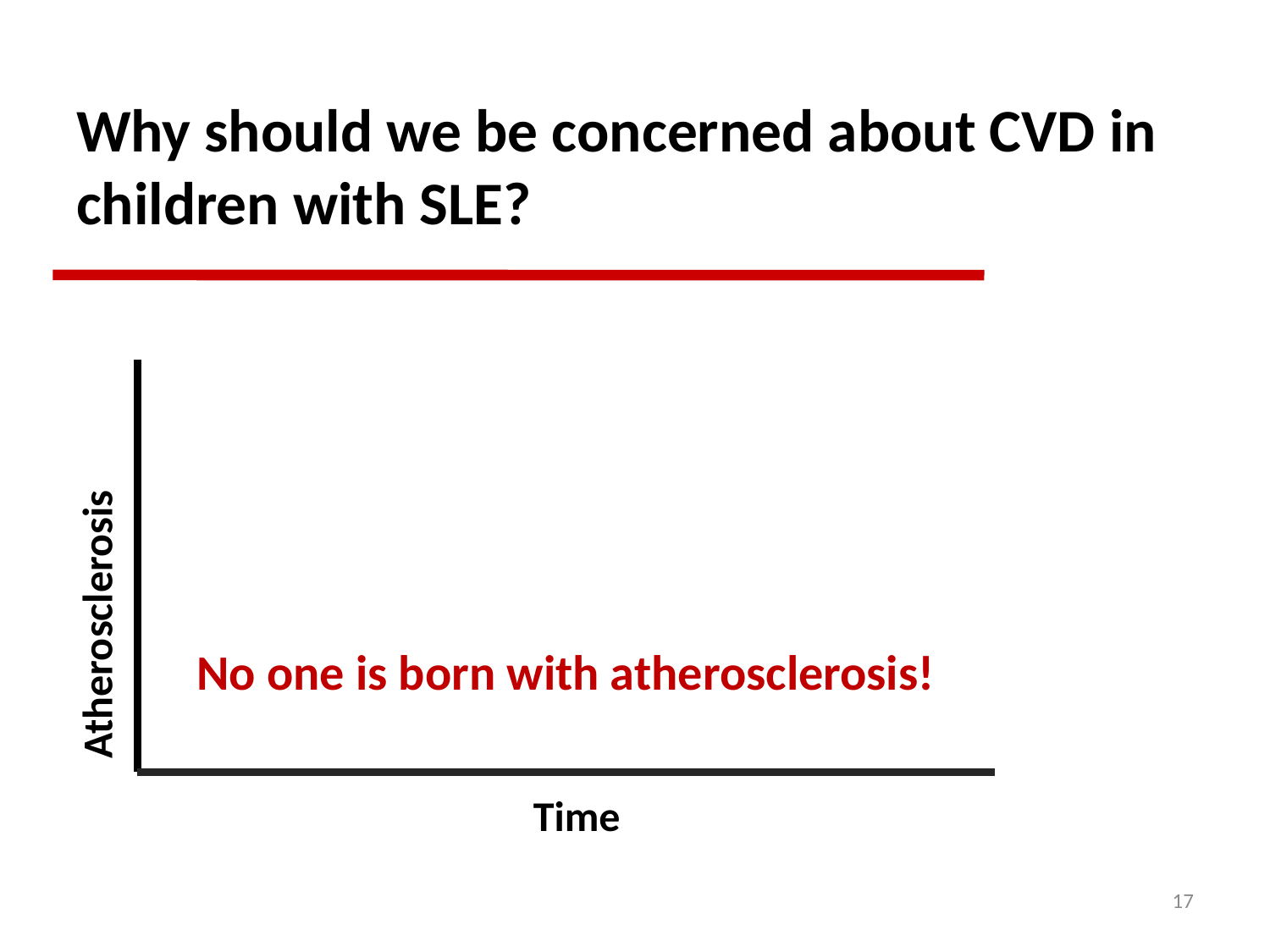

# Why should we be concerned about CVD in children with SLE?

Atherosclerosis
No one is born with atherosclerosis!
Time
17